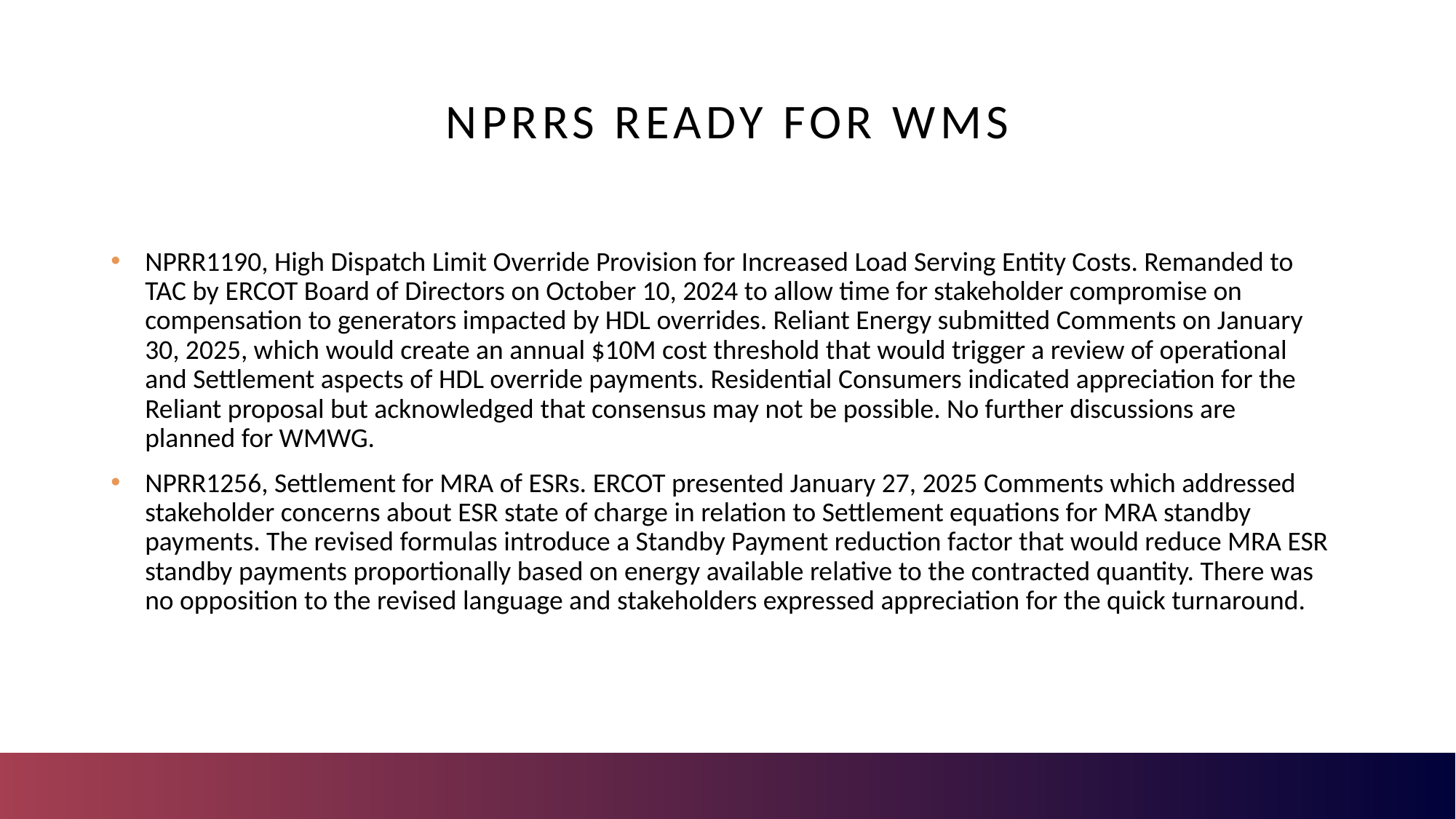

# NPRRS Ready for WMS
NPRR1190, High Dispatch Limit Override Provision for Increased Load Serving Entity Costs. Remanded to TAC by ERCOT Board of Directors on October 10, 2024 to allow time for stakeholder compromise on compensation to generators impacted by HDL overrides. Reliant Energy submitted Comments on January 30, 2025, which would create an annual $10M cost threshold that would trigger a review of operational and Settlement aspects of HDL override payments. Residential Consumers indicated appreciation for the Reliant proposal but acknowledged that consensus may not be possible. No further discussions are planned for WMWG.
NPRR1256, Settlement for MRA of ESRs. ERCOT presented January 27, 2025 Comments which addressed stakeholder concerns about ESR state of charge in relation to Settlement equations for MRA standby payments. The revised formulas introduce a Standby Payment reduction factor that would reduce MRA ESR standby payments proportionally based on energy available relative to the contracted quantity. There was no opposition to the revised language and stakeholders expressed appreciation for the quick turnaround.